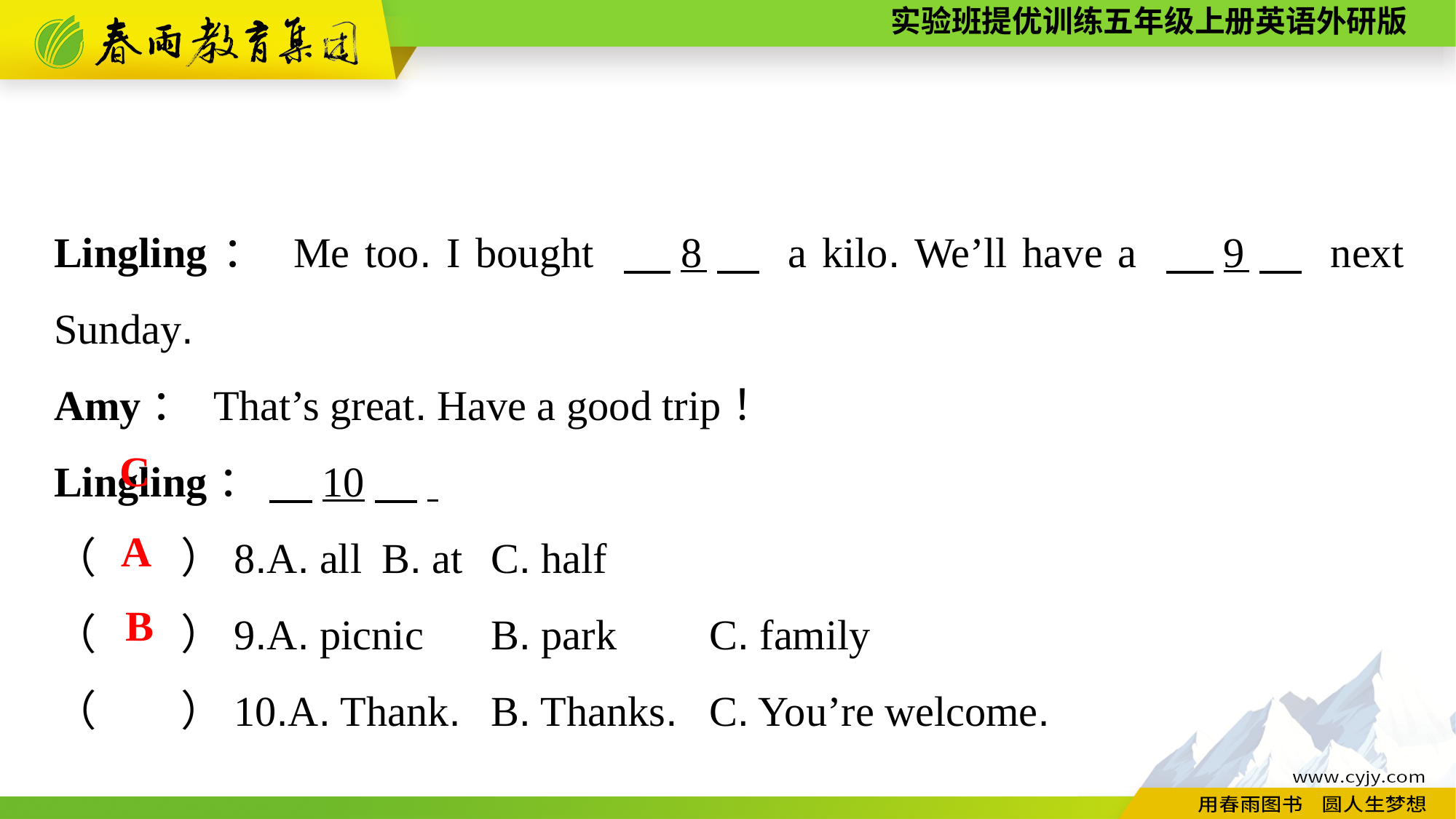

Lingling： Me too. I bought 　8　 a kilo. We’ll have a 　9　 next Sunday.
Amy： That’s great. Have a good trip！
Lingling： 　10　.
（　　）8.A. all	B. at	C. half
（　　）9.A. picnic	B. park	C. family
（　　）10.A. Thank.	B. Thanks.	C. You’re welcome.
C
A
B